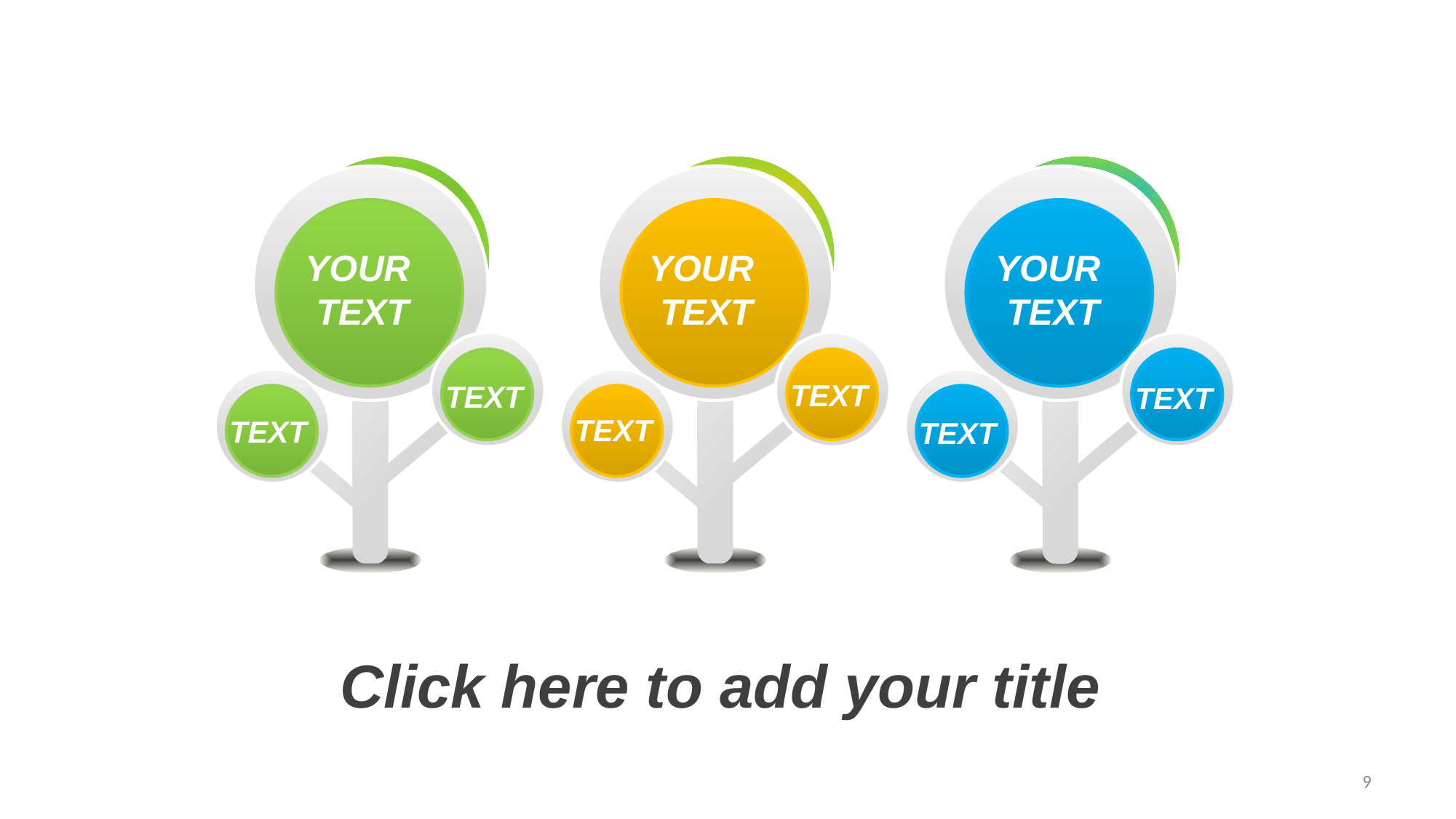

YOUR  TEXT
YOUR  TEXT
YOUR  TEXT

TEXT
TEXT
TEXT

TEXT
TEXT
TEXT

Click here to add your title
9